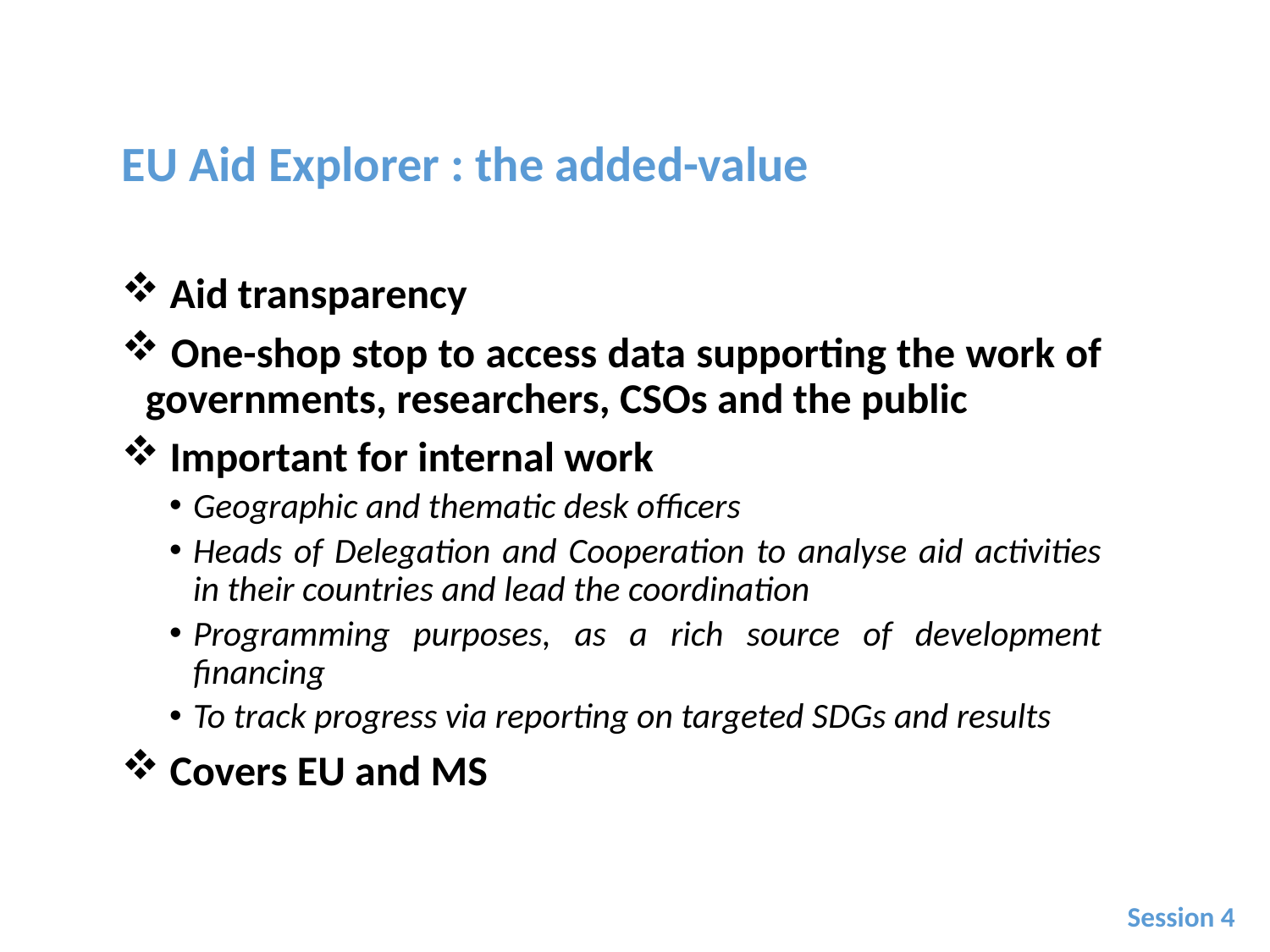

EU Aid Explorer : the added-value

 Aid transparency
 One-shop stop to access data supporting the work of governments, researchers, CSOs and the public
 Important for internal work
Geographic and thematic desk officers
Heads of Delegation and Cooperation to analyse aid activities in their countries and lead the coordination
Programming purposes, as a rich source of development financing
To track progress via reporting on targeted SDGs and results
 Covers EU and MS

Session 4